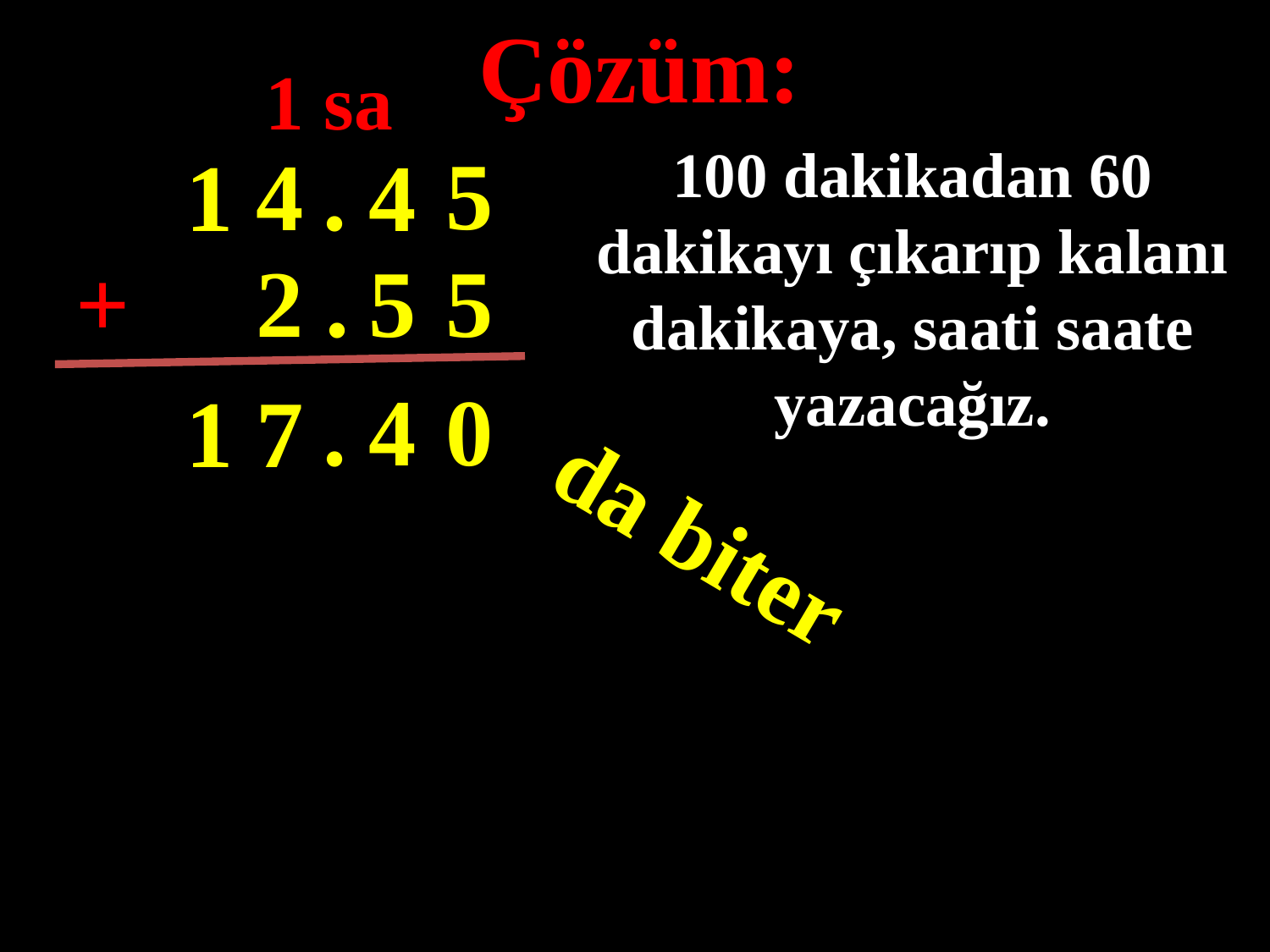

Çözüm:
1 sa
5
100 dakikadan 60 dakikayı çıkarıp kalanı dakikaya, saati saate yazacağız.
4
.
1
4
+
2
.
5
5
#
.
4
0
1
7
da biter